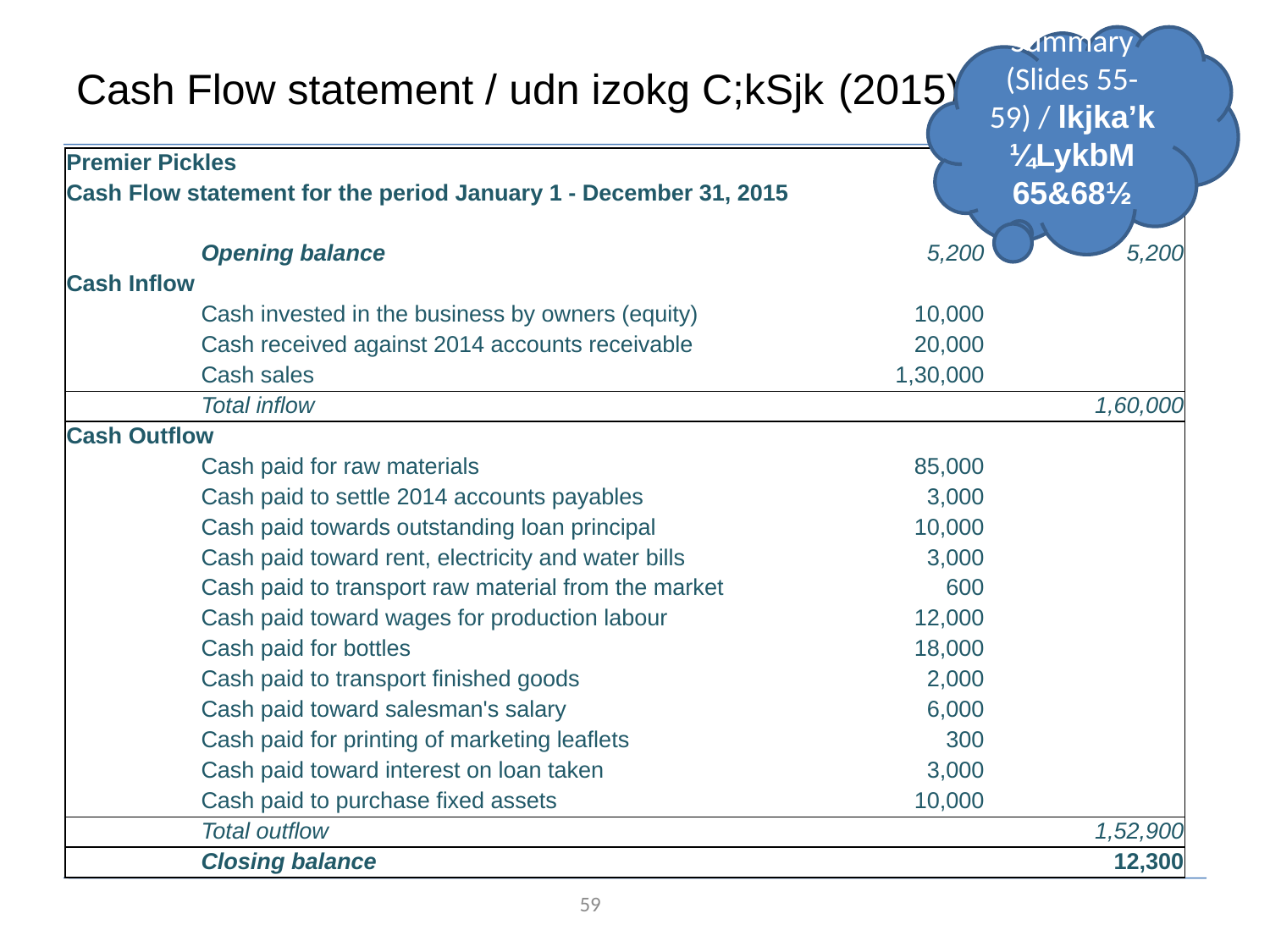

Summary
(Slides 55- 59) / lkjka’k ¼LykbM 65&68½

# Cash Flow statement / udn izokg C;kSjk 	(2015)
| Premier Pickles |  |  |  |
| --- | --- | --- | --- |
| Cash Flow statement for the period January 1 - December 31, 2015 |  |  |  |
|  |  |  |  |
|  | Opening balance | 5,200 | 5,200 |
| Cash Inflow |  |  |  |
|  | Cash invested in the business by owners (equity) | 10,000 |  |
|  | Cash received against 2014 accounts receivable | 20,000 |  |
|  | Cash sales | 1,30,000 |  |
|  | Total inflow |  | 1,60,000 |
| Cash Outflow |  |  |  |
|  | Cash paid for raw materials | 85,000 |  |
|  | Cash paid to settle 2014 accounts payables | 3,000 |  |
|  | Cash paid towards outstanding loan principal | 10,000 |  |
|  | Cash paid toward rent, electricity and water bills | 3,000 |  |
|  | Cash paid to transport raw material from the market | 600 |  |
|  | Cash paid toward wages for production labour | 12,000 |  |
|  | Cash paid for bottles | 18,000 |  |
|  | Cash paid to transport finished goods | 2,000 |  |
|  | Cash paid toward salesman's salary | 6,000 |  |
|  | Cash paid for printing of marketing leaflets | 300 |  |
|  | Cash paid toward interest on loan taken | 3,000 |  |
|  | Cash paid to purchase fixed assets | 10,000 |  |
|  | Total outflow |  | 1,52,900 |
|  | Closing balance |  | 12,300 |
59